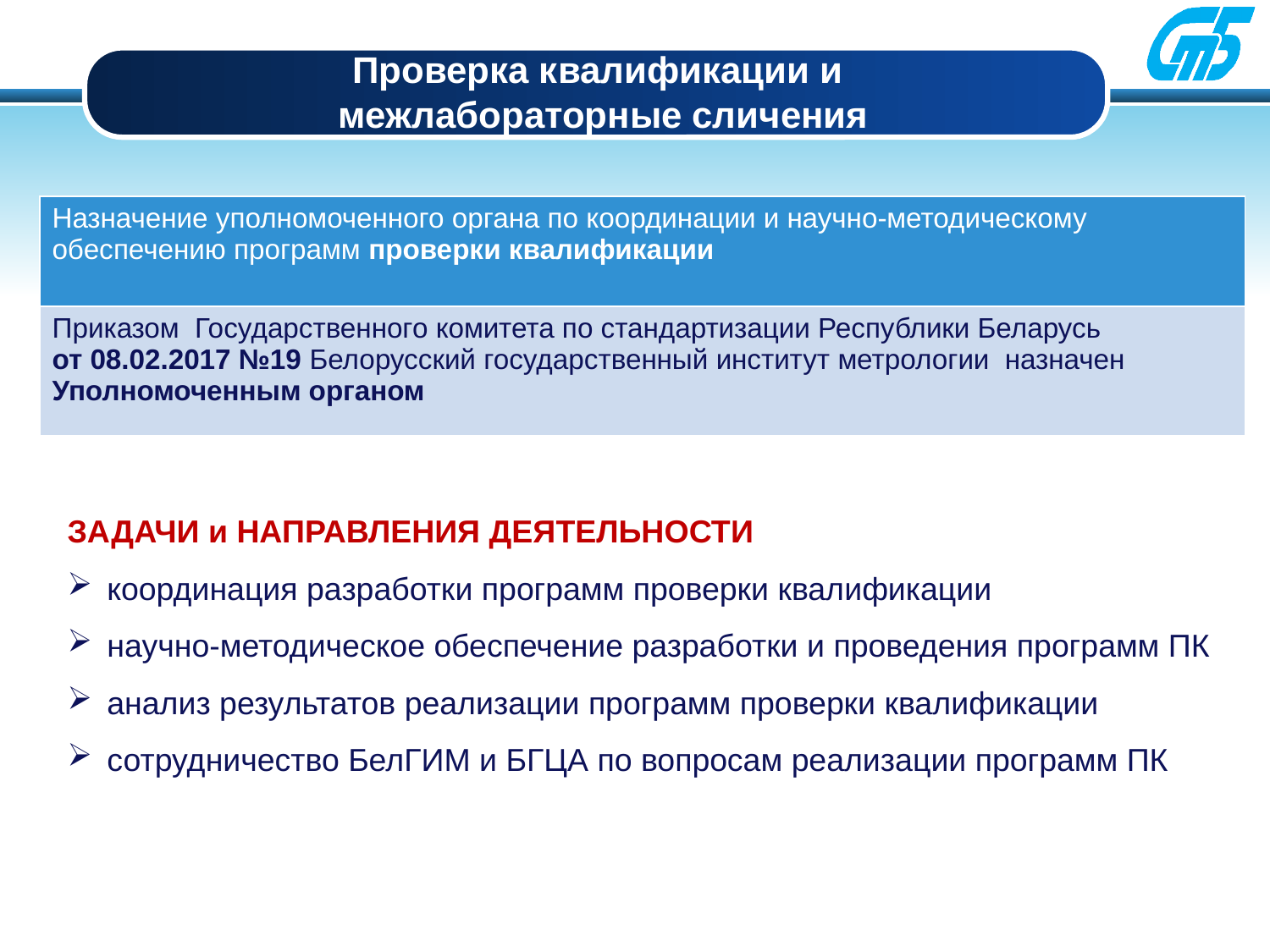

Проверка квалификации и
межлабораторные сличения
| Назначение уполномоченного органа по координации и научно-методическому обеспечению программ проверки квалификации |
| --- |
| Приказом Государственного комитета по стандартизации Республики Беларусь  от 08.02.2017 №19 Белорусский государственный институт метрологии назначен Уполномоченным органом |
ЗАДАЧИ и НАПРАВЛЕНИЯ ДЕЯТЕЛЬНОСТИ
координация разработки программ проверки квалификации
научно-методическое обеспечение разработки и проведения программ ПК
анализ результатов реализации программ проверки квалификации
сотрудничество БелГИМ и БГЦА по вопросам реализации программ ПК